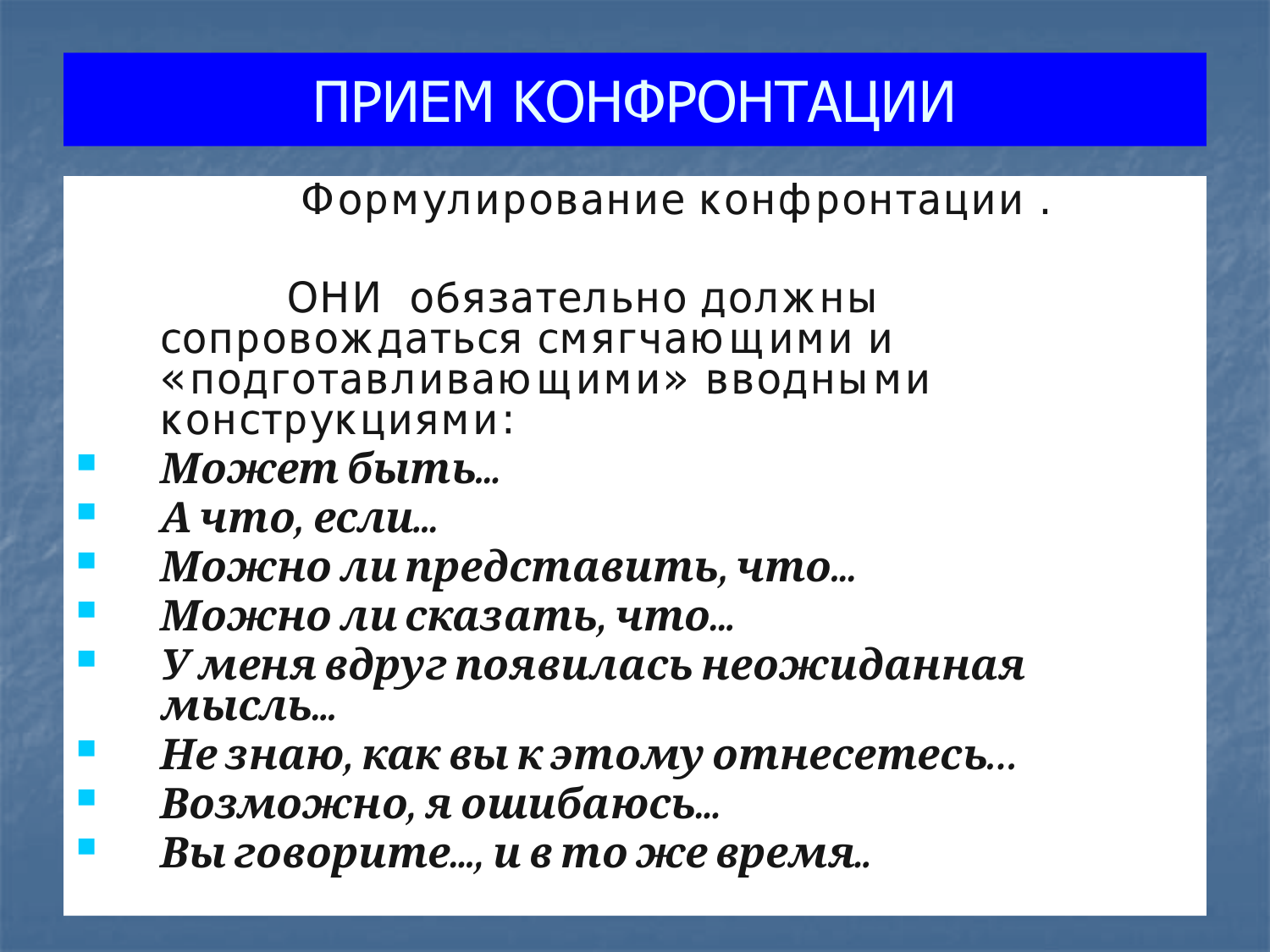

# ПРИЕМ КОНФРОНТАЦИИ
	Формулирование конфронтации .

		ОНИ  обязательно должны сопровождаться смягчающими и «подготавливающими» вводными конструкциями:
Может быть...
А что, если...
Можно ли представить, что...
Можно ли сказать, что...
У меня вдруг появилась неожиданная мысль...
Не знаю, как вы к этому отнесетесь…
Возможно, я ошибаюсь...
Вы говорите..., и в то же время..